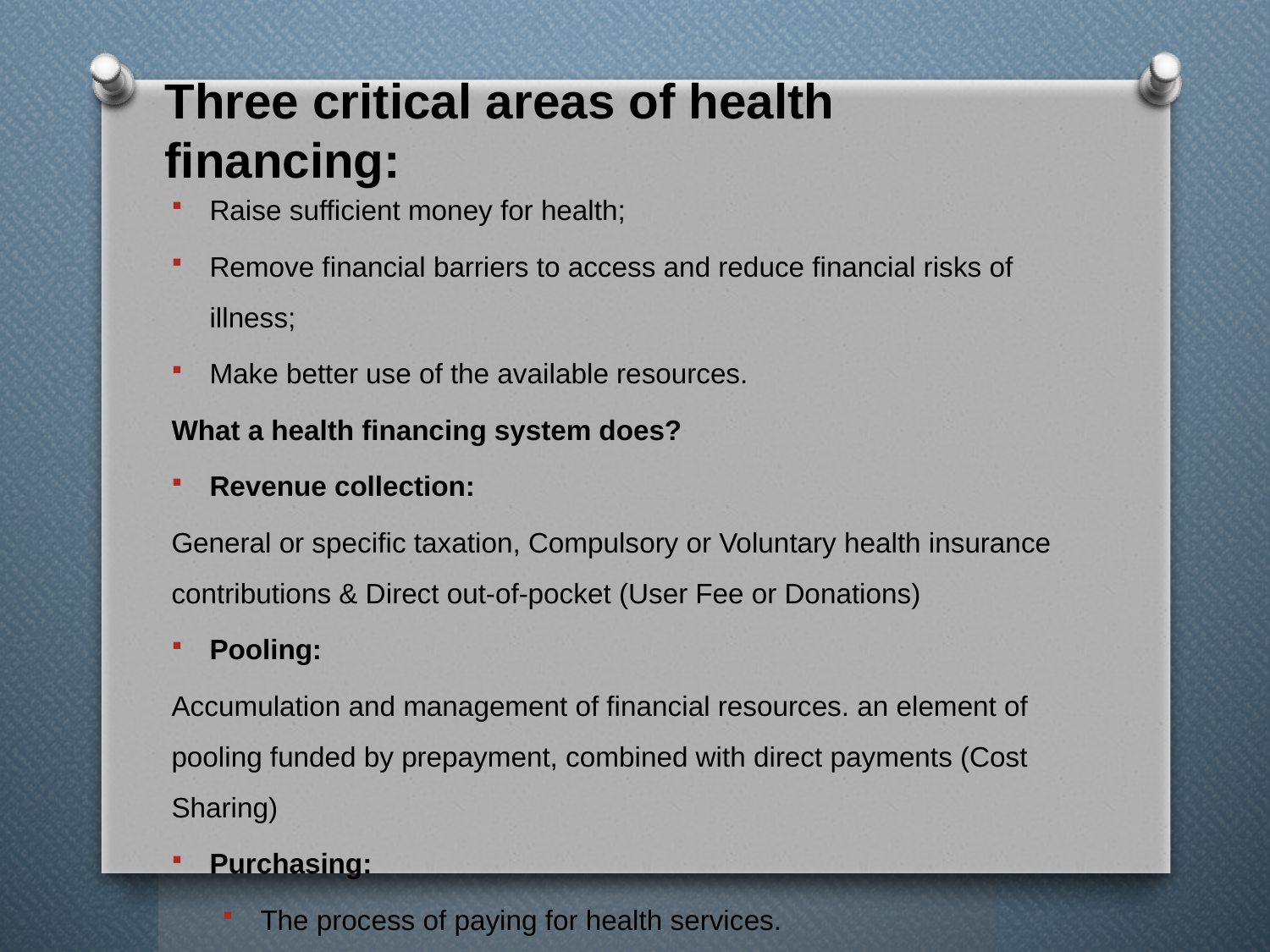

# Three critical areas of health financing:
Raise sufficient money for health;
Remove financial barriers to access and reduce financial risks of illness;
Make better use of the available resources.
What a health financing system does?
Revenue collection:
General or specific taxation, Compulsory or Voluntary health insurance contributions & Direct out-of-pocket (User Fee or Donations)
Pooling:
Accumulation and management of financial resources. an element of pooling funded by prepayment, combined with direct payments (Cost Sharing)
Purchasing:
The process of paying for health services.